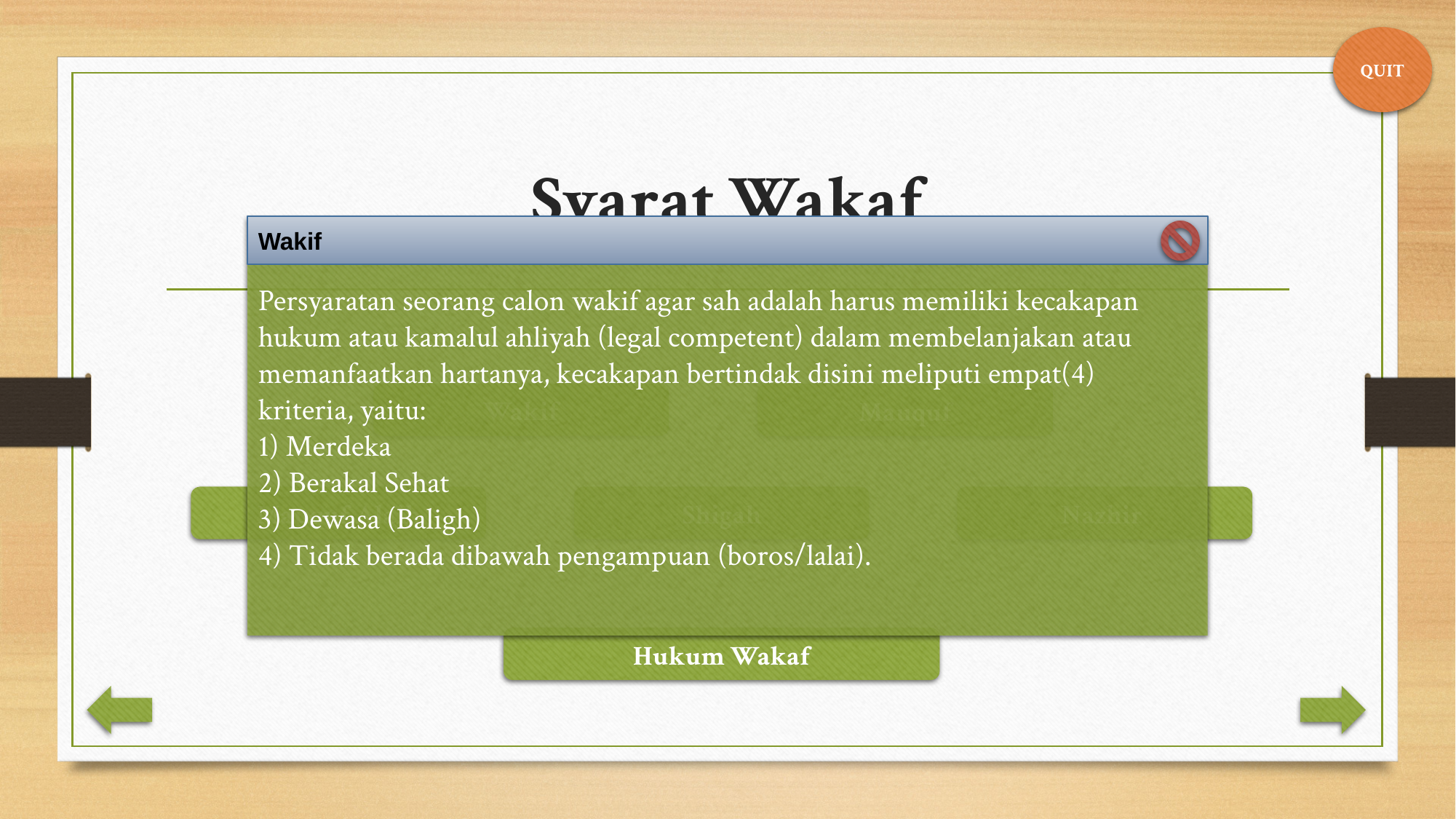

QUIT
# Syarat Wakaf
Persyaratan seorang calon wakif agar sah adalah harus memiliki kecakapan hukum atau kamalul ahliyah (legal competent) dalam membelanjakan atau memanfaatkan hartanya, kecakapan bertindak disini meliputi empat(4) kriteria, yaitu:
1) Merdeka
2) Berakal Sehat
3) Dewasa (Baligh)
4) Tidak berada dibawah pengampuan (boros/lalai).
Wakif

Wakif
Mauquf
Mauquf Alaih
Shigah
Nazhir
Hukum Wakaf